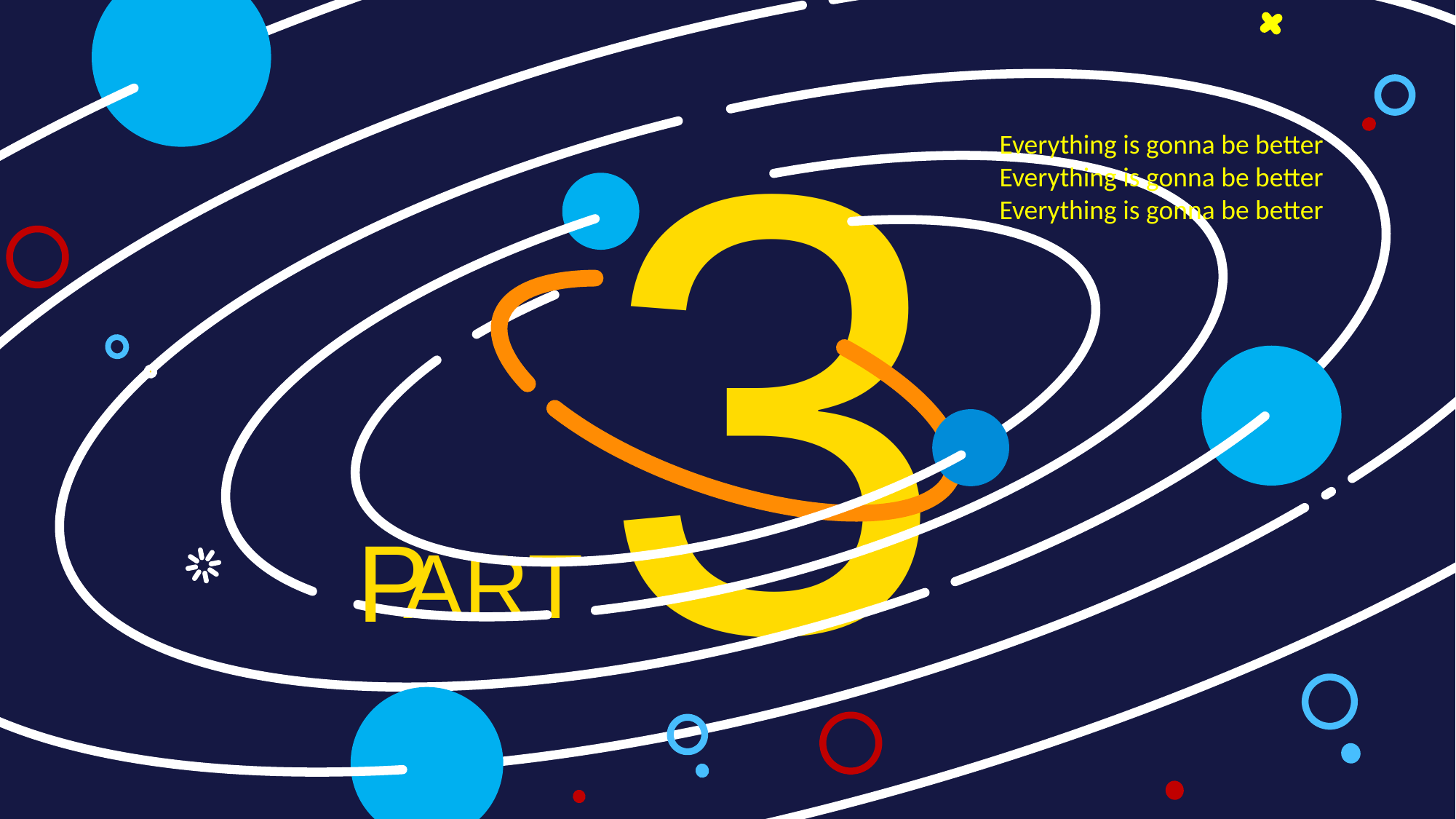

3

Everything is gonna be better
Everything is gonna be better
Everything is gonna be better

P
ART